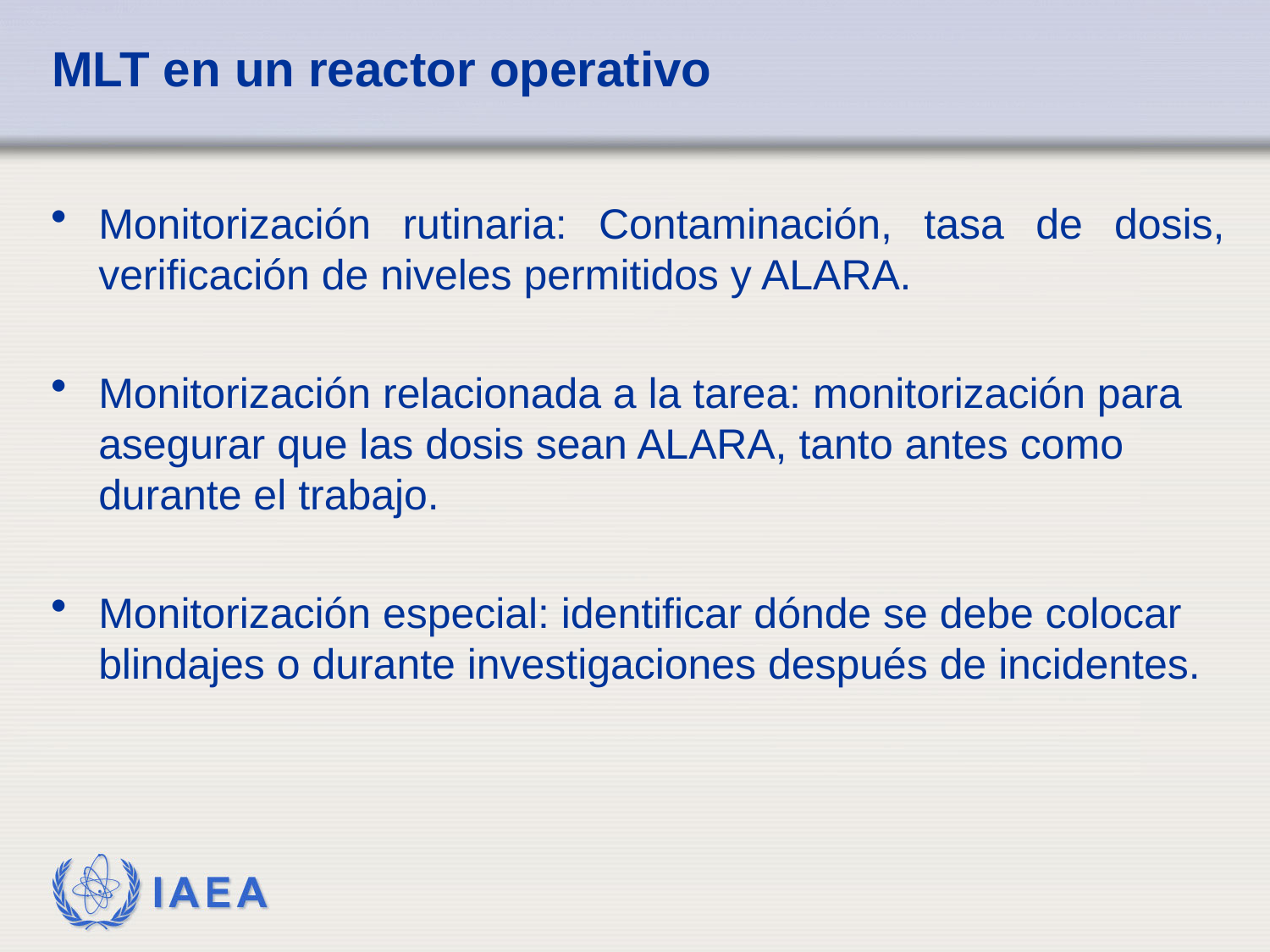

# MLT en un reactor operativo
Monitorización rutinaria: Contaminación, tasa de dosis, verificación de niveles permitidos y ALARA.

Monitorización relacionada a la tarea: monitorización para asegurar que las dosis sean ALARA, tanto antes como durante el trabajo.

Monitorización especial: identificar dónde se debe colocar blindajes o durante investigaciones después de incidentes.